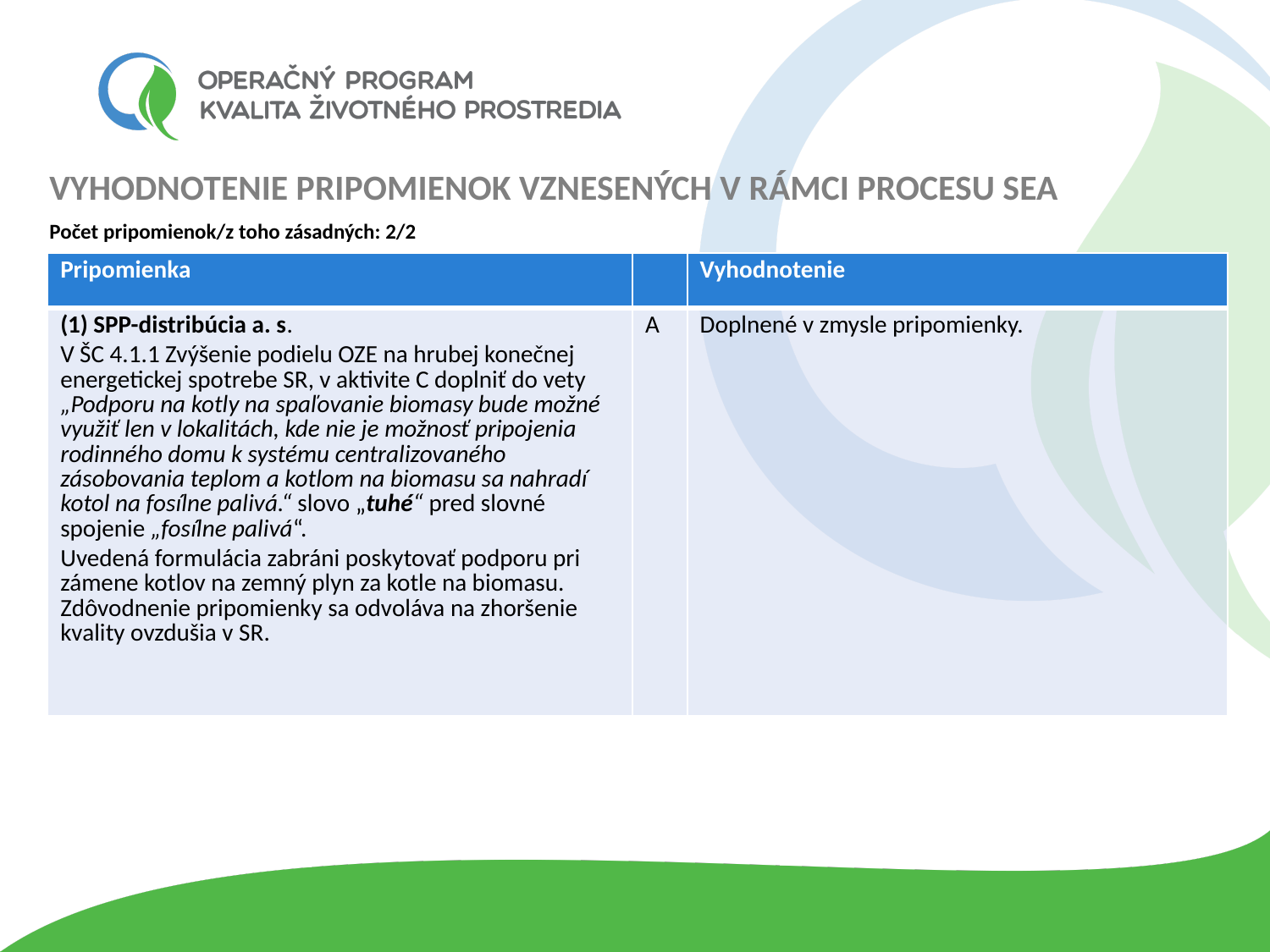

Vyhodnotenie pripomienok vznesených v rámci procesu Sea
Počet pripomienok/z toho zásadných: 2/2
| Pripomienka |  | Vyhodnotenie |
| --- | --- | --- |
| (1) SPP-distribúcia a. s. V ŠC 4.1.1 Zvýšenie podielu OZE na hrubej konečnej energetickej spotrebe SR, v aktivite C doplniť do vety „Podporu na kotly na spaľovanie biomasy bude možné využiť len v lokalitách, kde nie je možnosť pripojenia rodinného domu k systému centralizovaného zásobovania teplom a kotlom na biomasu sa nahradí kotol na fosílne palivá.“ slovo „tuhé“ pred slovné spojenie „fosílne palivá“. Uvedená formulácia zabráni poskytovať podporu pri zámene kotlov na zemný plyn za kotle na biomasu. Zdôvodnenie pripomienky sa odvoláva na zhoršenie kvality ovzdušia v SR. | A | Doplnené v zmysle pripomienky. |